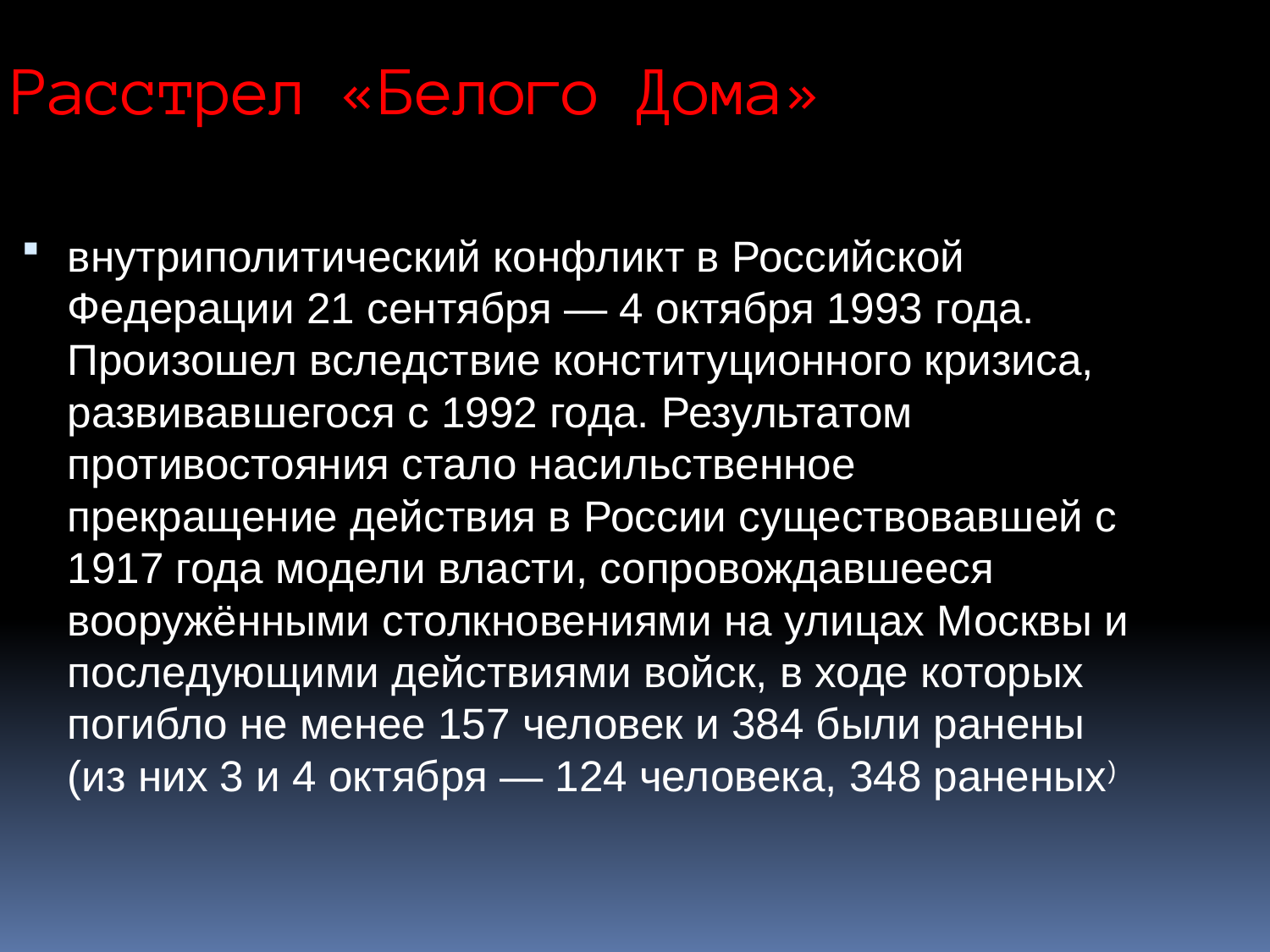

Расстрел «Белого Дома»
внутриполитический конфликт в Российской Федерации 21 сентября — 4 октября 1993 года. Произошел вследствие конституционного кризиса, развивавшегося с 1992 года. Результатом противостояния стало насильственное прекращение действия в России существовавшей с 1917 года модели власти, сопровождавшееся вооружёнными столкновениями на улицах Москвы и последующими действиями войск, в ходе которых погибло не менее 157 человек и 384 были ранены (из них 3 и 4 октября — 124 человека, 348 раненых)